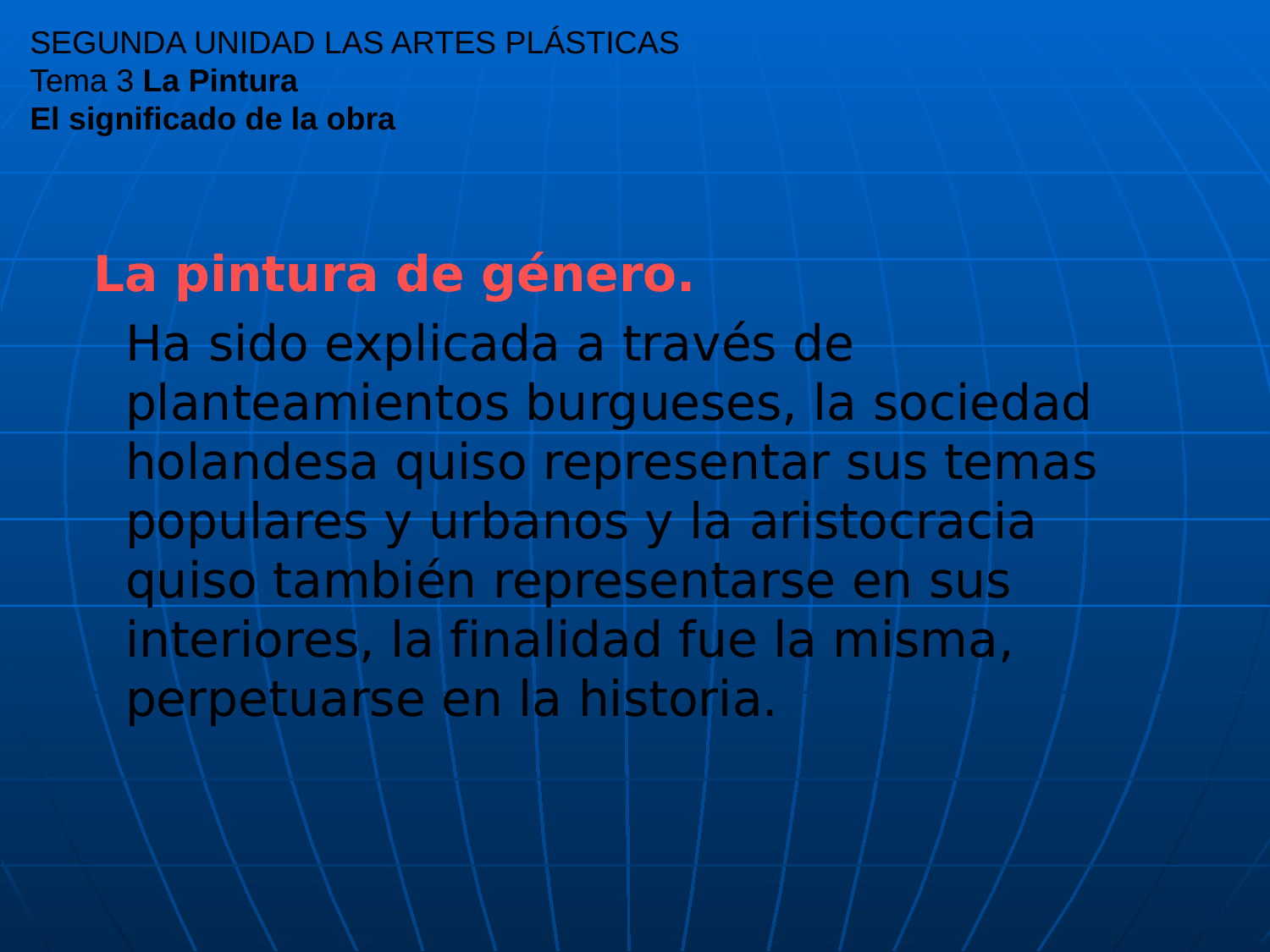

# SEGUNDA UNIDAD LAS ARTES PLÁSTICAS Tema 3 La Pintura El significado de la obra
 La pintura de género.
	Ha sido explicada a través de planteamientos burgueses, la sociedad holandesa quiso representar sus temas populares y urbanos y la aristocracia quiso también representarse en sus interiores, la finalidad fue la misma, perpetuarse en la historia.